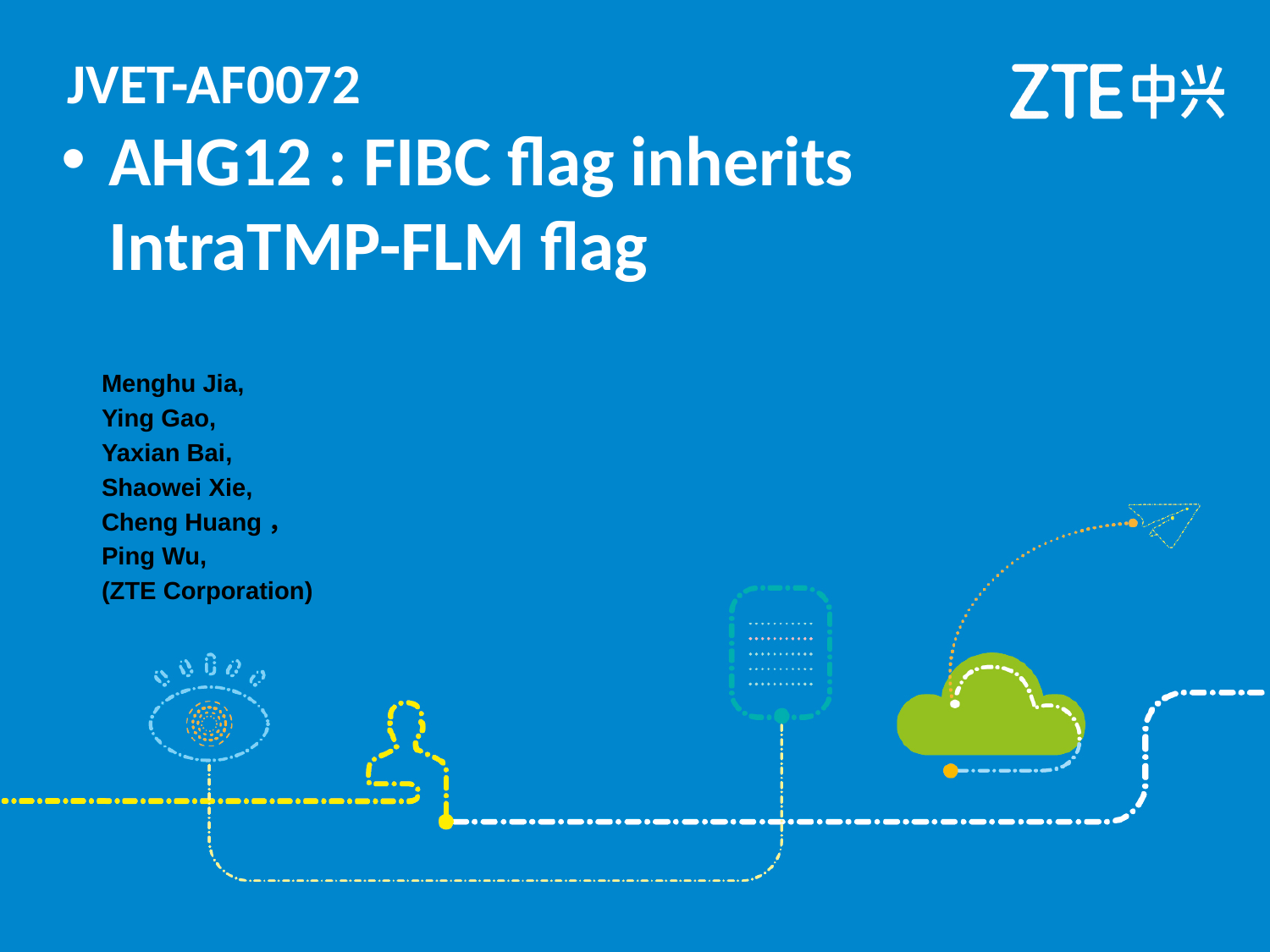

JVET-AF0072
AHG12 : FIBC flag inherits IntraTMP-FLM flag
Menghu Jia,
Ying Gao,
Yaxian Bai,
Shaowei Xie,
Cheng Huang，
Ping Wu,
(ZTE Corporation)